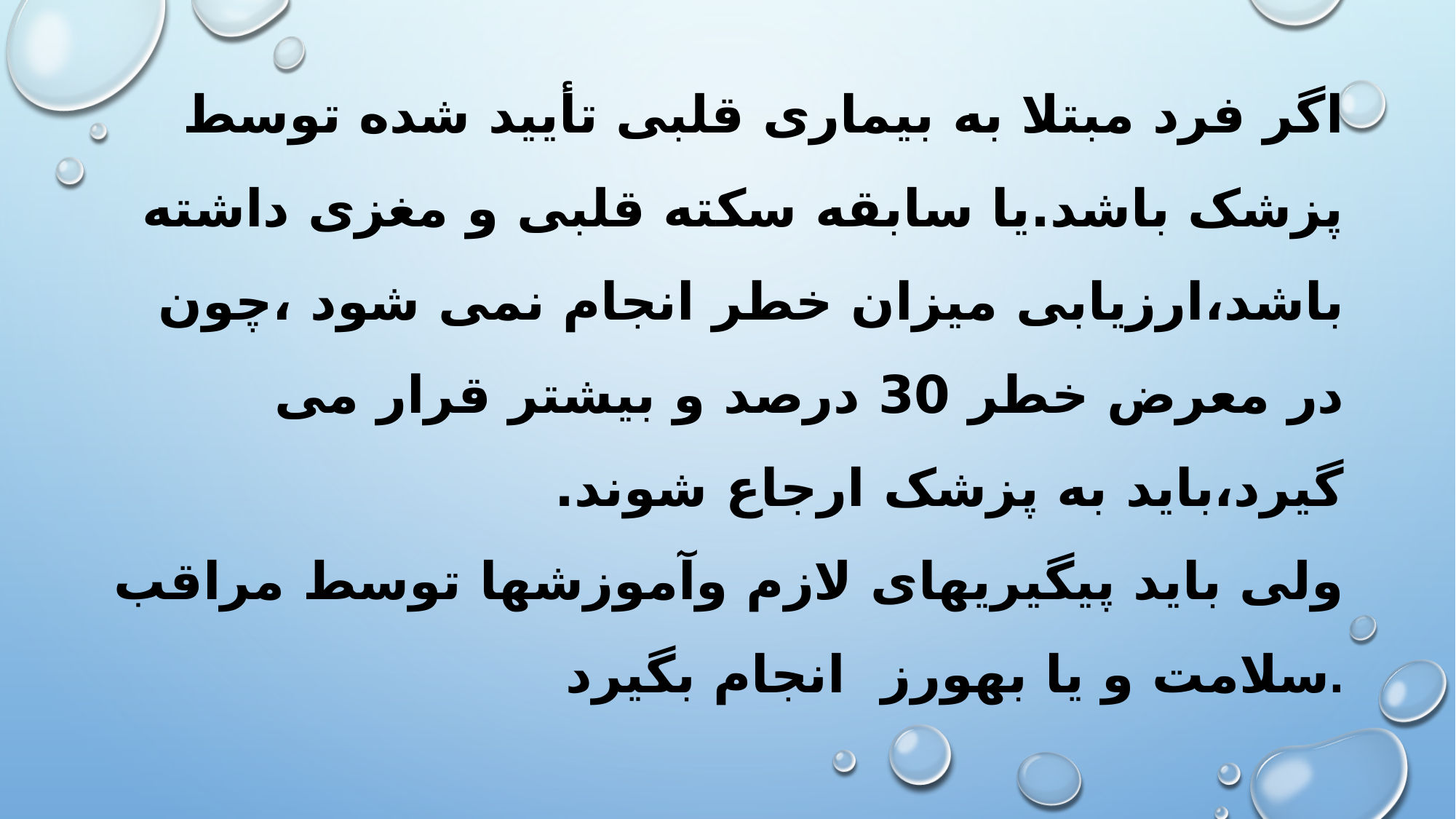

# اگر فرد مبتلا به بیماری قلبی تأیید شده توسط پزشک باشد.یا سابقه سکته قلبی و مغزی داشته باشد،ارزیابی میزان خطر انجام نمی شود ،چون در معرض خطر 30 درصد و بیشتر قرار می گیرد،باید به پزشک ارجاع شوند. ولی باید پیگیریهای لازم وآموزشها توسط مراقب سلامت و یا بهورز  انجام بگیرد.